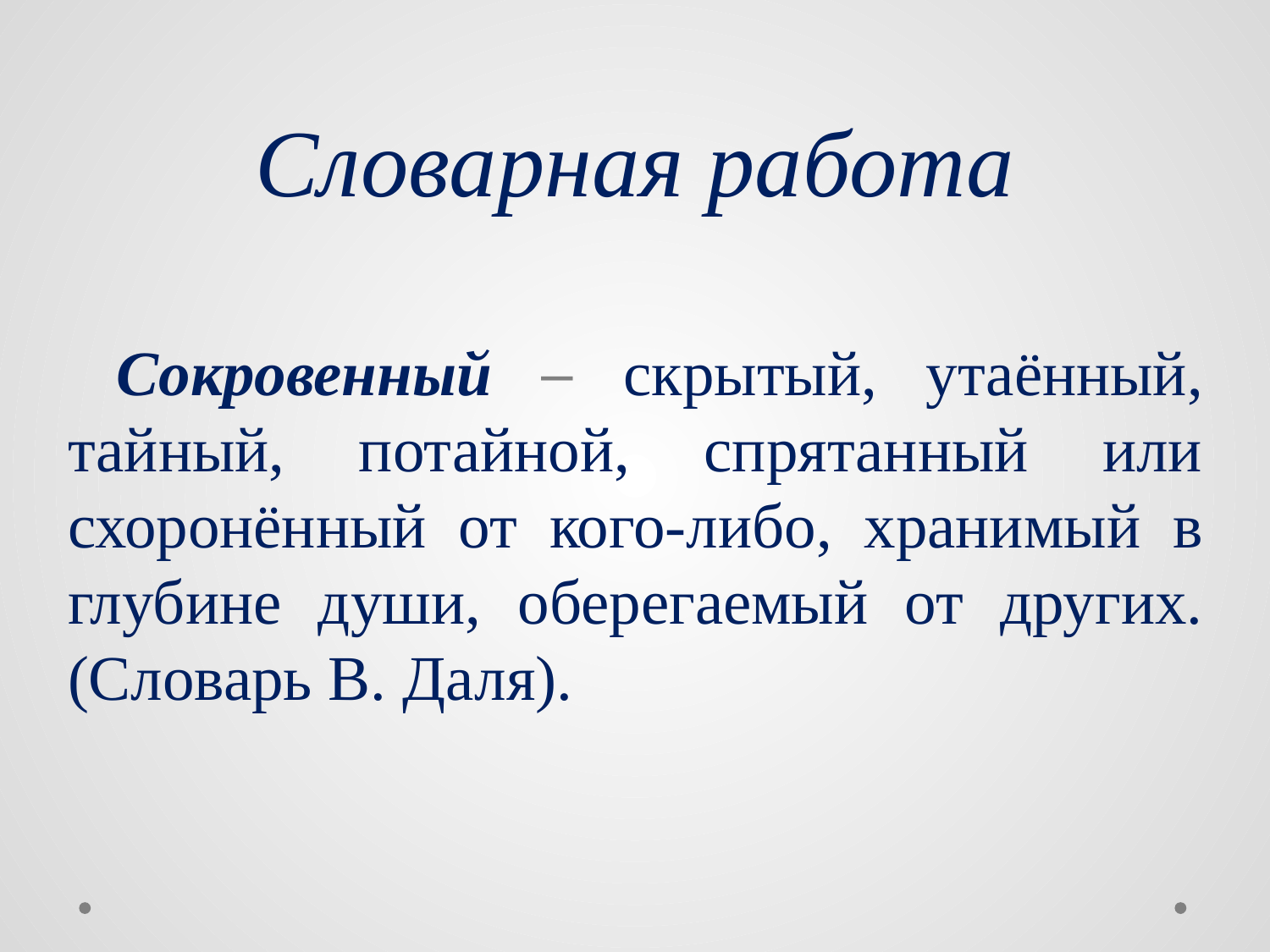

# Словарная работа
 Сокровенный – скрытый, утаённый, тайный, потайной, спрятанный или схоронённый от кого-либо, хранимый в глубине души, оберегаемый от других. (Словарь В. Даля).